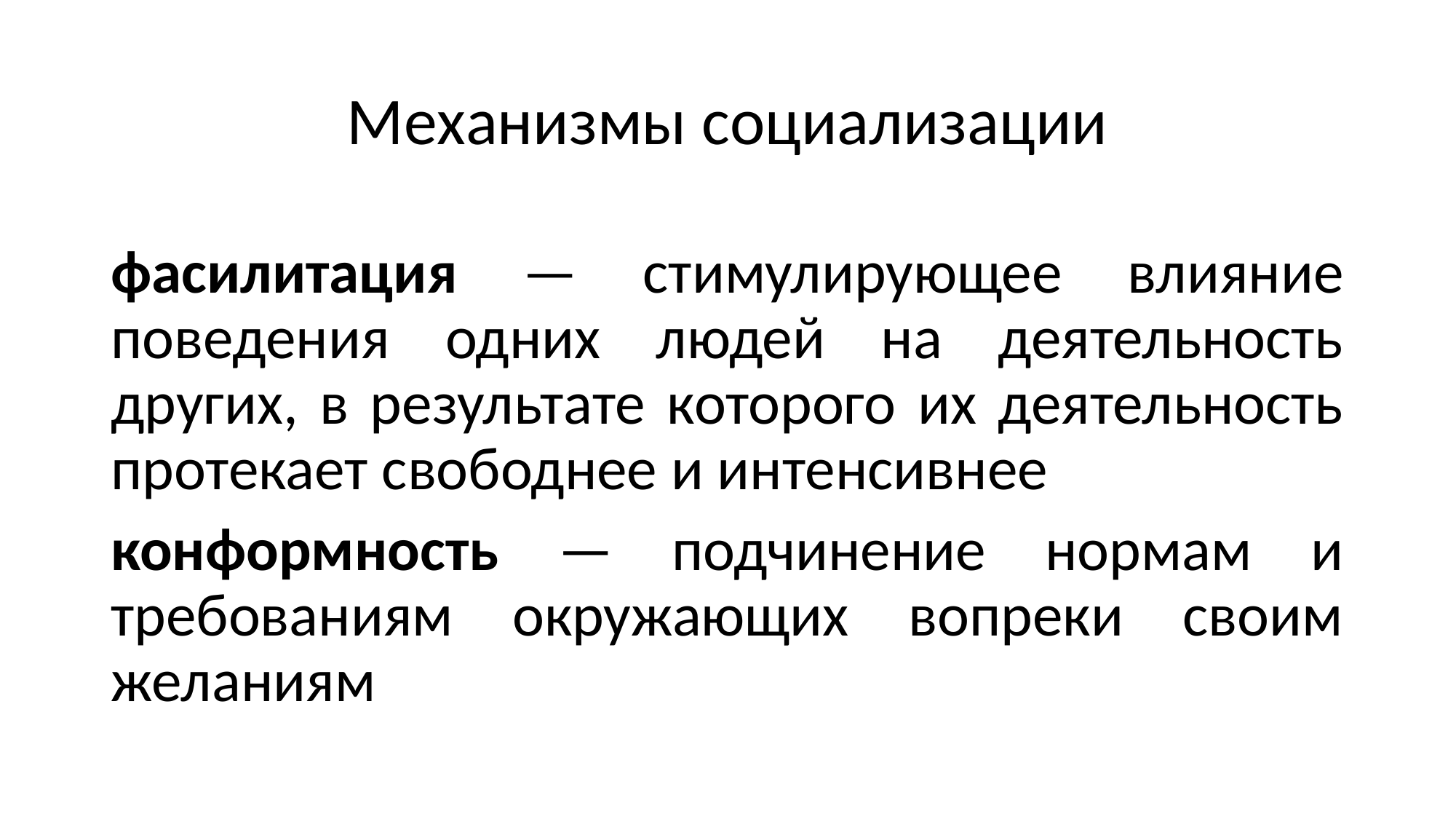

# Механизмы социализации
фасилитация — стимулирующее влияние поведения одних людей на деятельность других, в результате которого их деятельность протекает свободнее и интенсивнее
конформность — подчинение нормам и требованиям окружающих вопреки своим желаниям